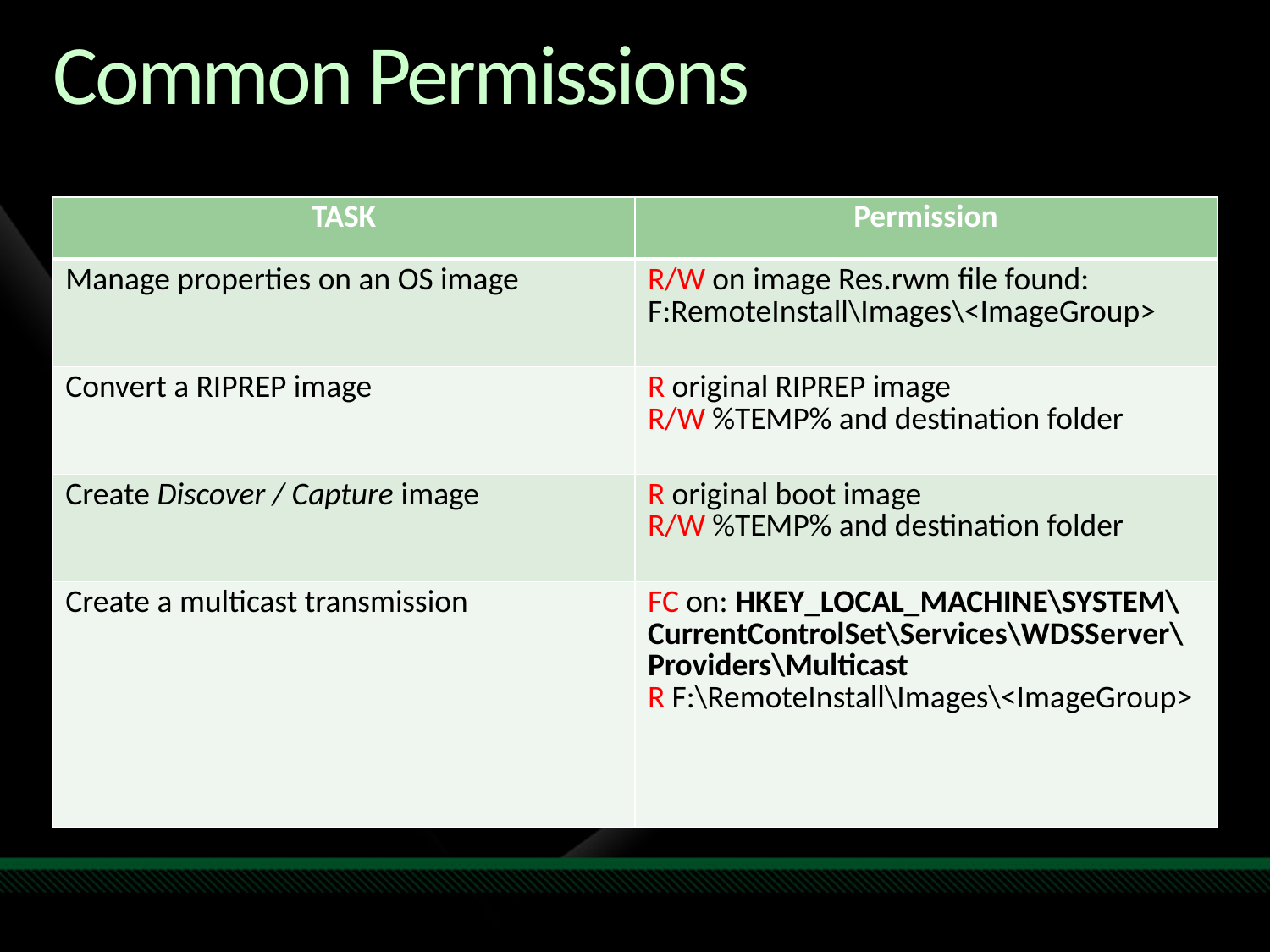

# Common Permissions

| TASK | Permission |
| --- | --- |
| Manage properties on an OS image | R/W on image Res.rwm file found: F:RemoteInstall\Images\<ImageGroup> |
| Convert a RIPREP image | R original RIPREP image R/W %TEMP% and destination folder |
| Create Discover / Capture image | R original boot image R/W %TEMP% and destination folder |
| Create a multicast transmission | FC on: HKEY\_LOCAL\_MACHINE\SYSTEM\CurrentControlSet\Services\WDSServer\Providers\Multicast R F:\RemoteInstall\Images\<ImageGroup> |